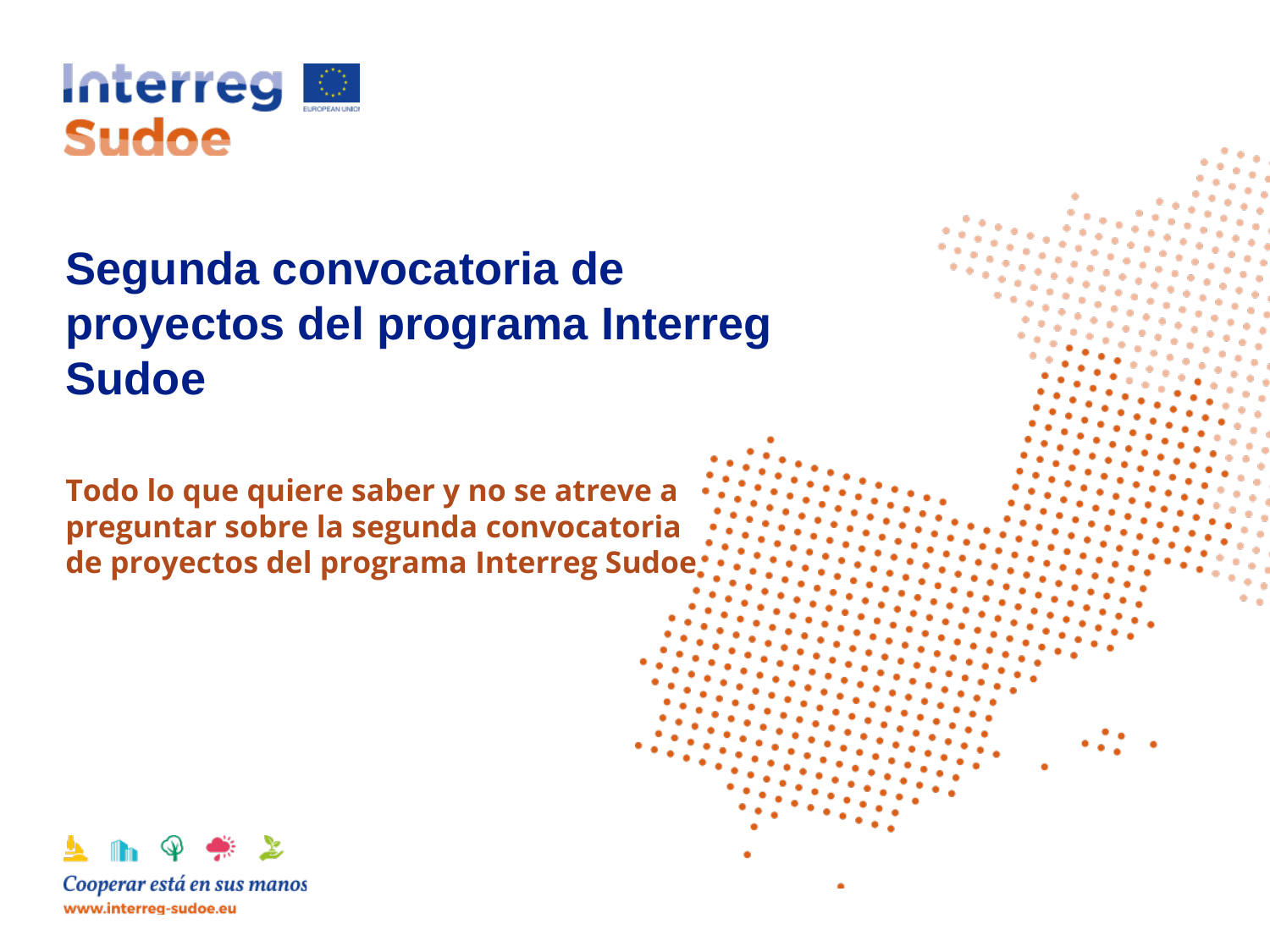

# Segunda convocatoria de proyectos del programa Interreg Sudoe
Todo lo que quiere saber y no se atreve a preguntar sobre la segunda convocatoria de proyectos del programa Interreg Sudoe